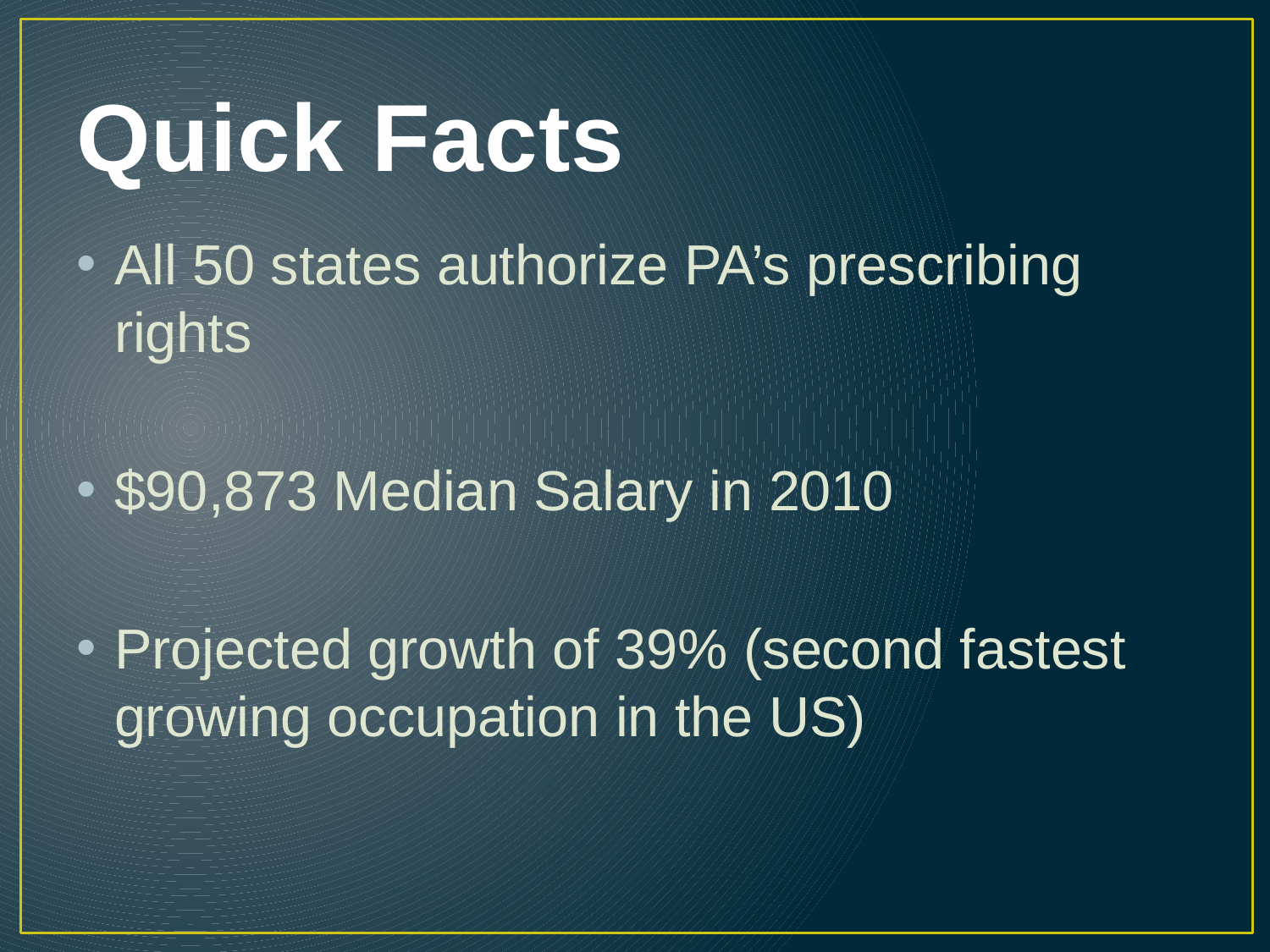

# Quick Facts
All 50 states authorize PA’s prescribing rights

$90,873 Median Salary in 2010

Projected growth of 39% (second fastest growing occupation in the US)